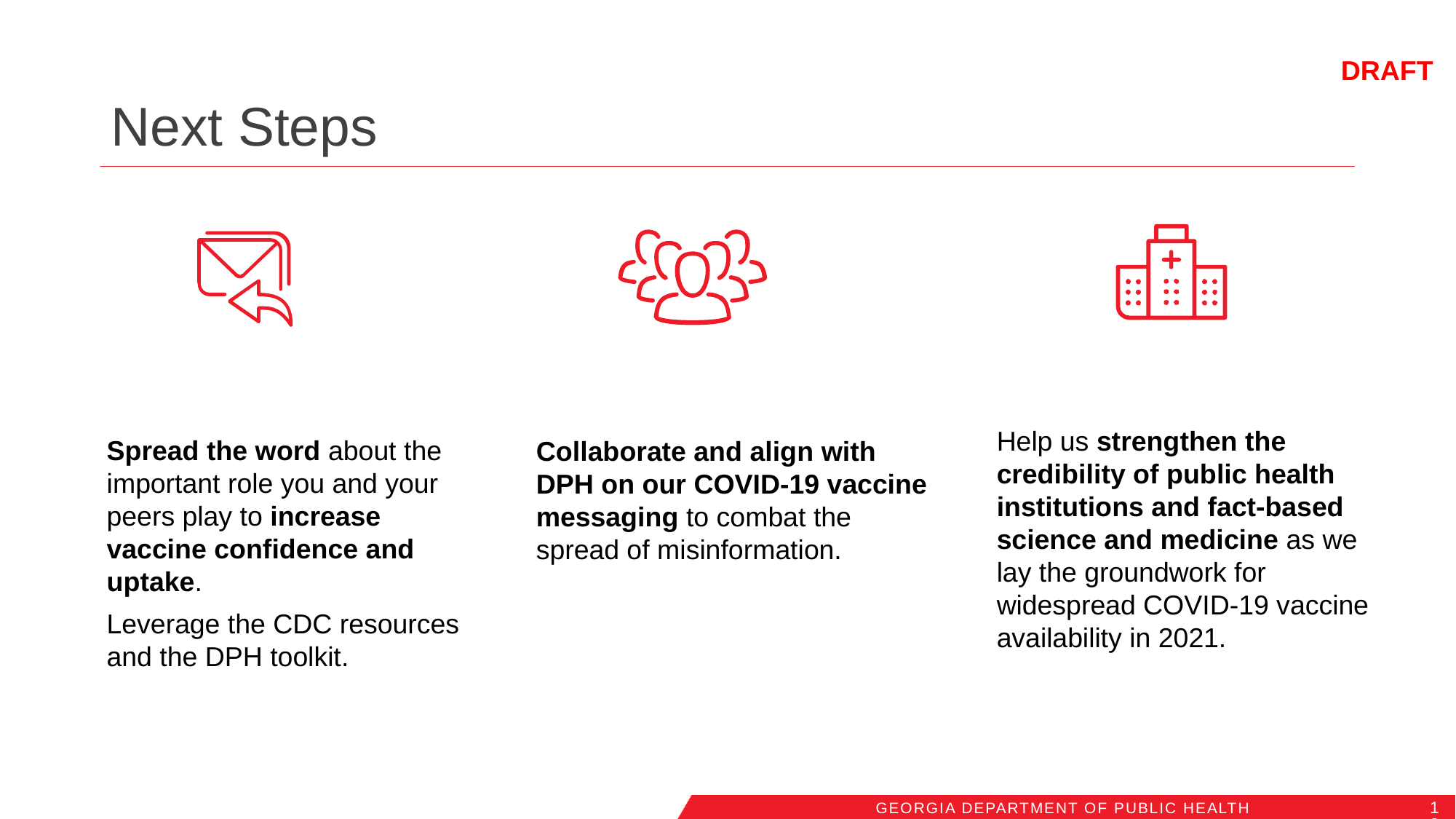

DRAFT
# Next Steps

Help us strengthen the credibility of public health institutions and fact-based science and medicine as we lay the groundwork for widespread COVID-19 vaccine availability in 2021.
Spread the word about the important role you and your peers play to increase vaccine confidence and uptake.
Leverage the CDC resources and the DPH toolkit.
Collaborate and align with DPH on our COVID-19 vaccine messaging to combat the spread of misinformation.
13